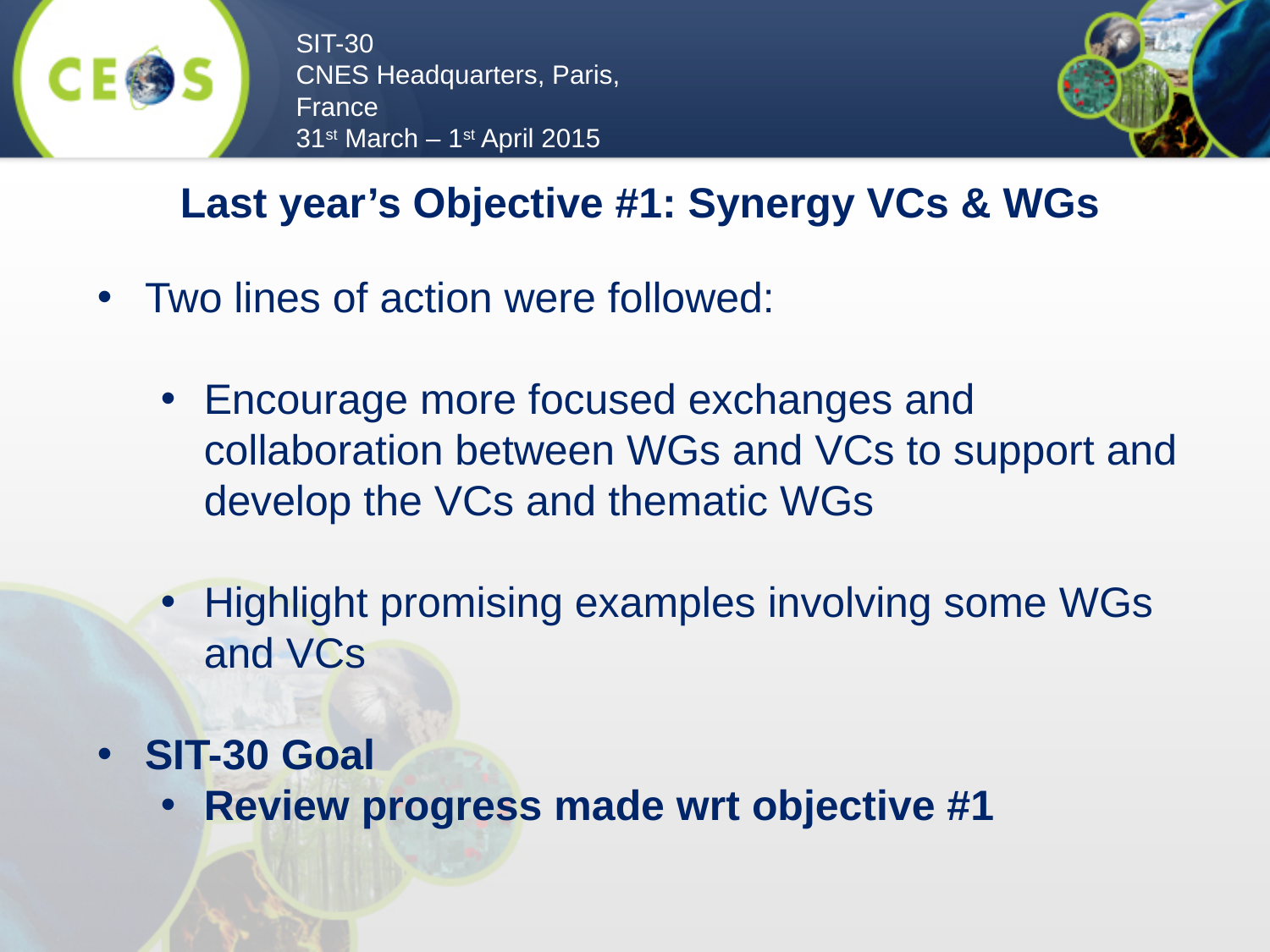

# Last year’s Objective #1: Synergy VCs & WGs
Two lines of action were followed:
Encourage more focused exchanges and collaboration between WGs and VCs to support and develop the VCs and thematic WGs
Highlight promising examples involving some WGs and VCs

SIT-30 Goal
Review progress made wrt objective #1